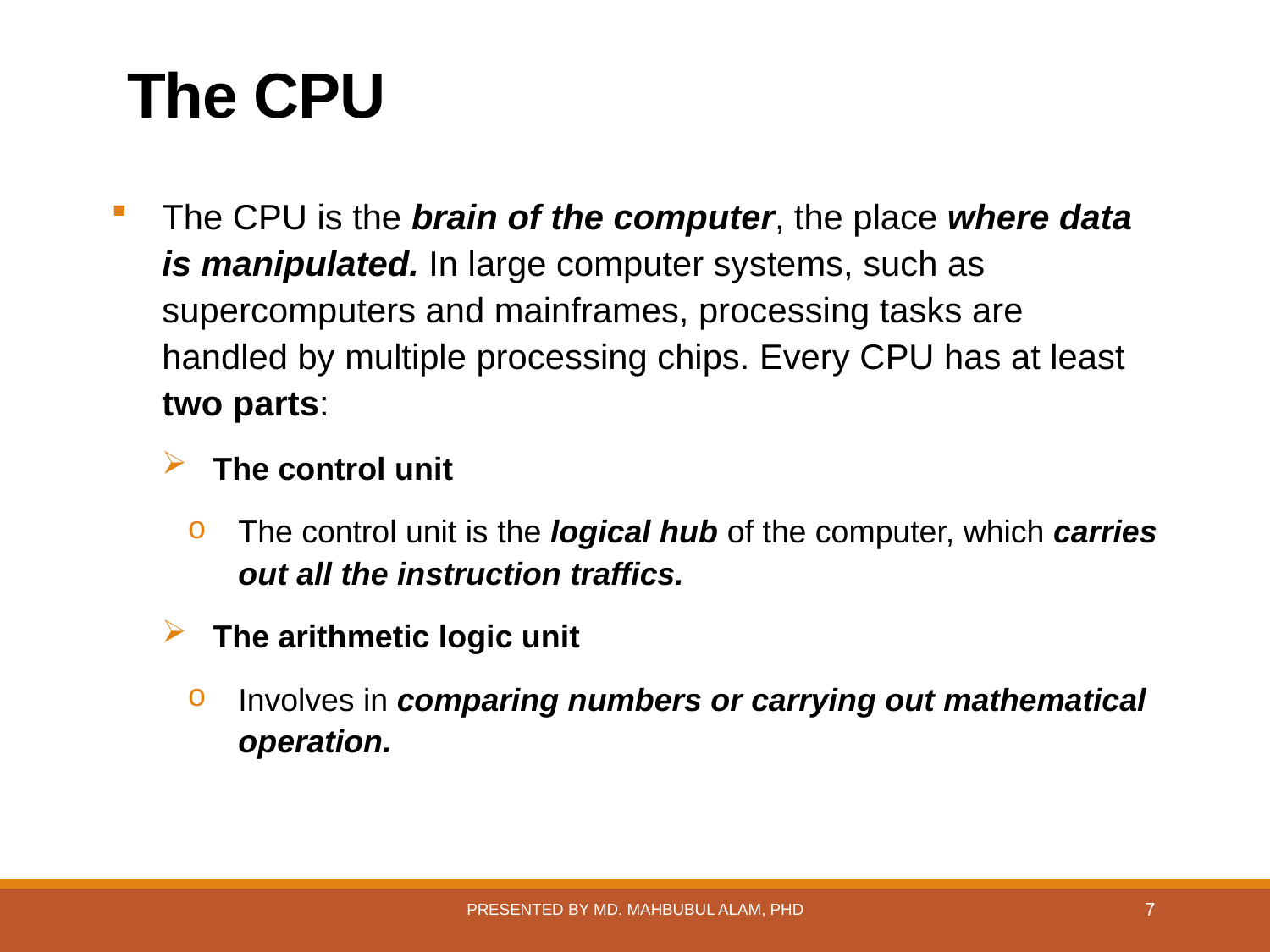

# The CPU
The CPU is the brain of the computer, the place where data is manipulated. In large computer systems, such as supercomputers and mainframes, processing tasks are handled by multiple processing chips. Every CPU has at least two parts:
The control unit
The control unit is the logical hub of the computer, which carries out all the instruction traffics.
The arithmetic logic unit
Involves in comparing numbers or carrying out mathematical operation.

Presented by Md. Mahbubul Alam, PhD
7